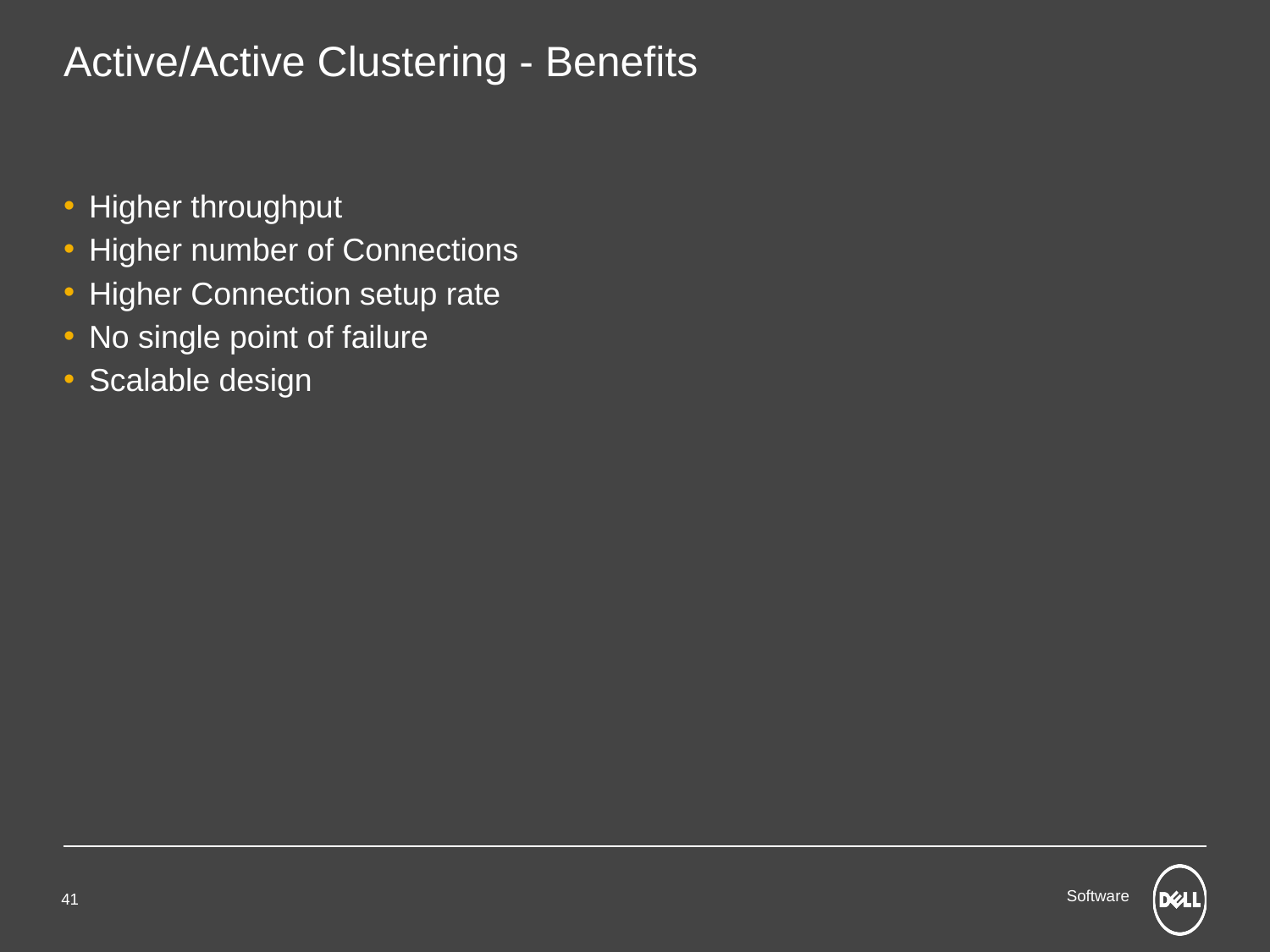

# Active/Active Clustering - Benefits
Higher throughput
Higher number of Connections
Higher Connection setup rate
No single point of failure
Scalable design